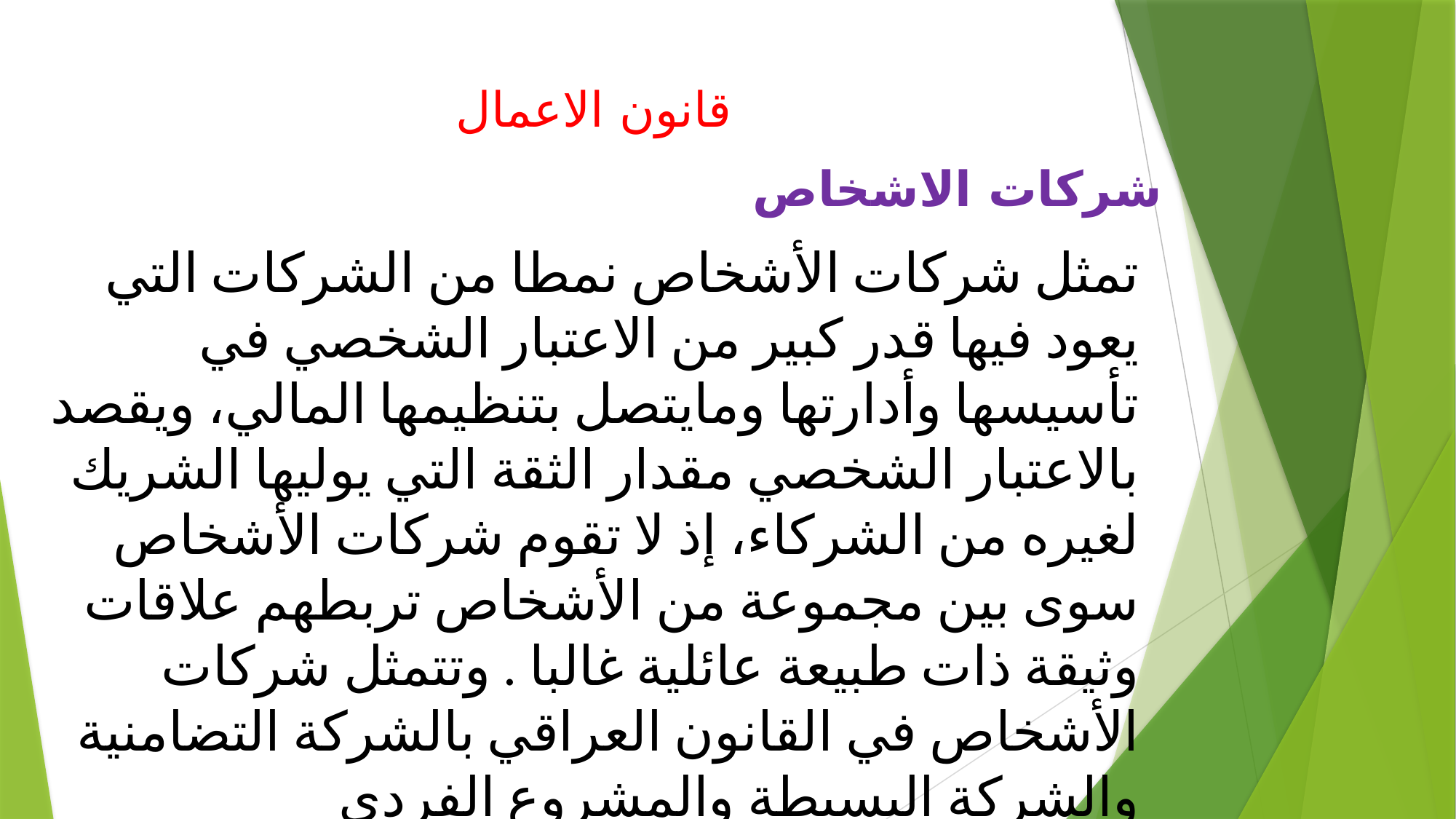

# قانون الاعمال
شركات الاشخاص
تمثل شركات الأشخاص نمطا من الشركات التي يعود فيها قدر كبير من الاعتبار الشخصي في تأسيسها وأدارتها ومايتصل بتنظيمها المالي، ويقصد بالاعتبار الشخصي مقدار الثقة التي يوليها الشريك لغيره من الشركاء، إذ لا تقوم شركات الأشخاص سوى بين مجموعة من الأشخاص تربطهم علاقات وثيقة ذات طبيعة عائلية غالبا . وتتمثل شركات الأشخاص في القانون العراقي بالشركة التضامنية والشركة البسيطة والمشروع الفردي